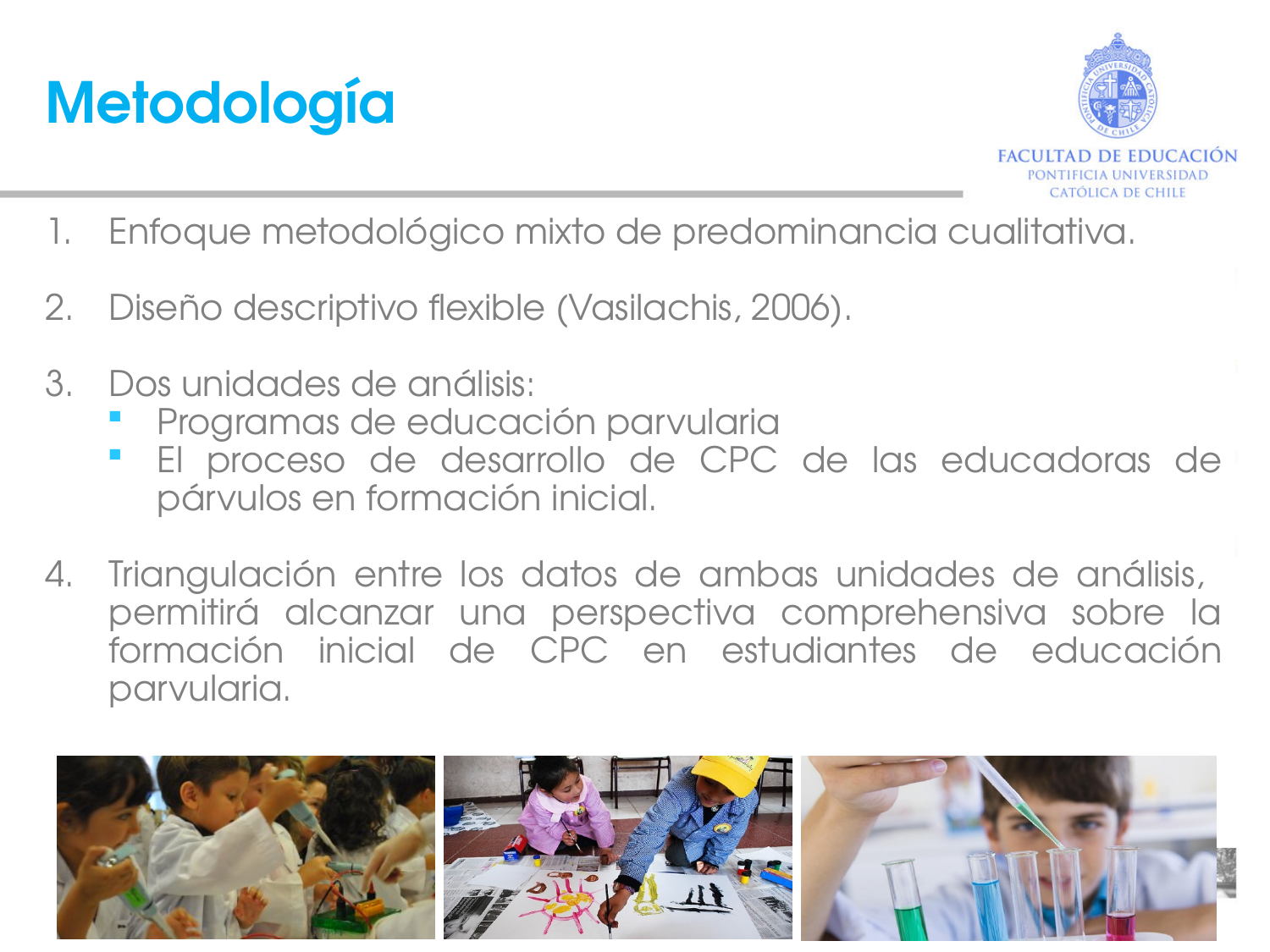

# Metodología
Enfoque metodológico mixto de predominancia cualitativa.

Diseño descriptivo flexible (Vasilachis, 2006).

Dos unidades de análisis:
Programas de educación parvularia
El proceso de desarrollo de CPC de las educadoras de párvulos en formación inicial.

Triangulación entre los datos de ambas unidades de análisis,  permitirá alcanzar una perspectiva comprehensiva sobre la formación inicial de CPC en estudiantes de educación parvularia.